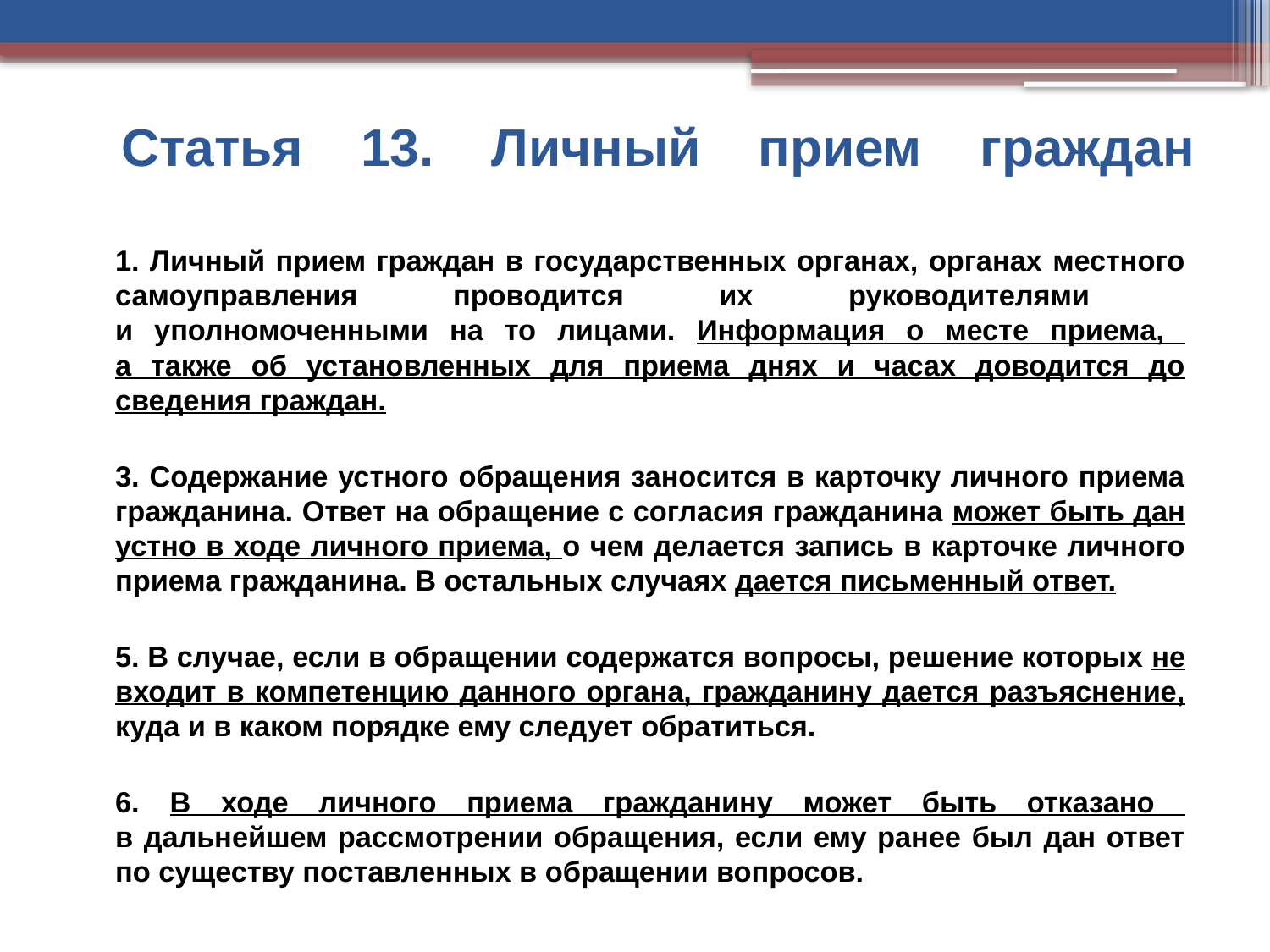

# Статья 13. Личный прием граждан
1. Личный прием граждан в государственных органах, органах местного самоуправления проводится их руководителями
и уполномоченными на то лицами. Информация о месте приема,
а также об установленных для приема днях и часах доводится до сведения граждан.

3. Содержание устного обращения заносится в карточку личного приема гражданина. Ответ на обращение с согласия гражданина может быть дан устно в ходе личного приема, о чем делается запись в карточке личного приема гражданина. В остальных случаях дается письменный ответ.

5. В случае, если в обращении содержатся вопросы, решение которых не входит в компетенцию данного органа, гражданину дается разъяснение, куда и в каком порядке ему следует обратиться.

6. В ходе личного приема гражданину может быть отказано
в дальнейшем рассмотрении обращения, если ему ранее был дан ответ по существу поставленных в обращении вопросов.